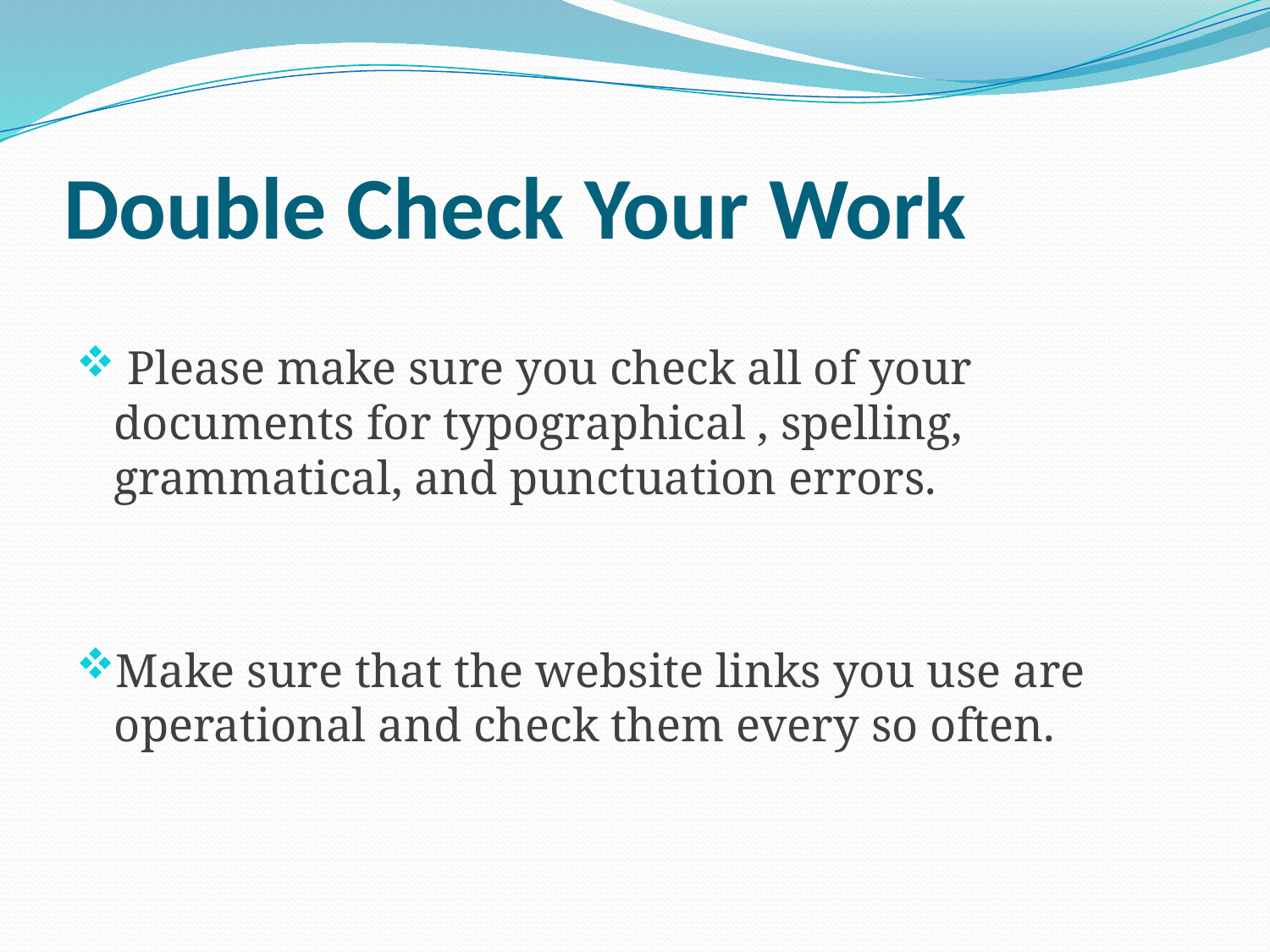

# Double Check Your Work

 Please make sure you check all of your documents for typographical , spelling, grammatical, and punctuation errors.

Make sure that the website links you use are operational and check them every so often.